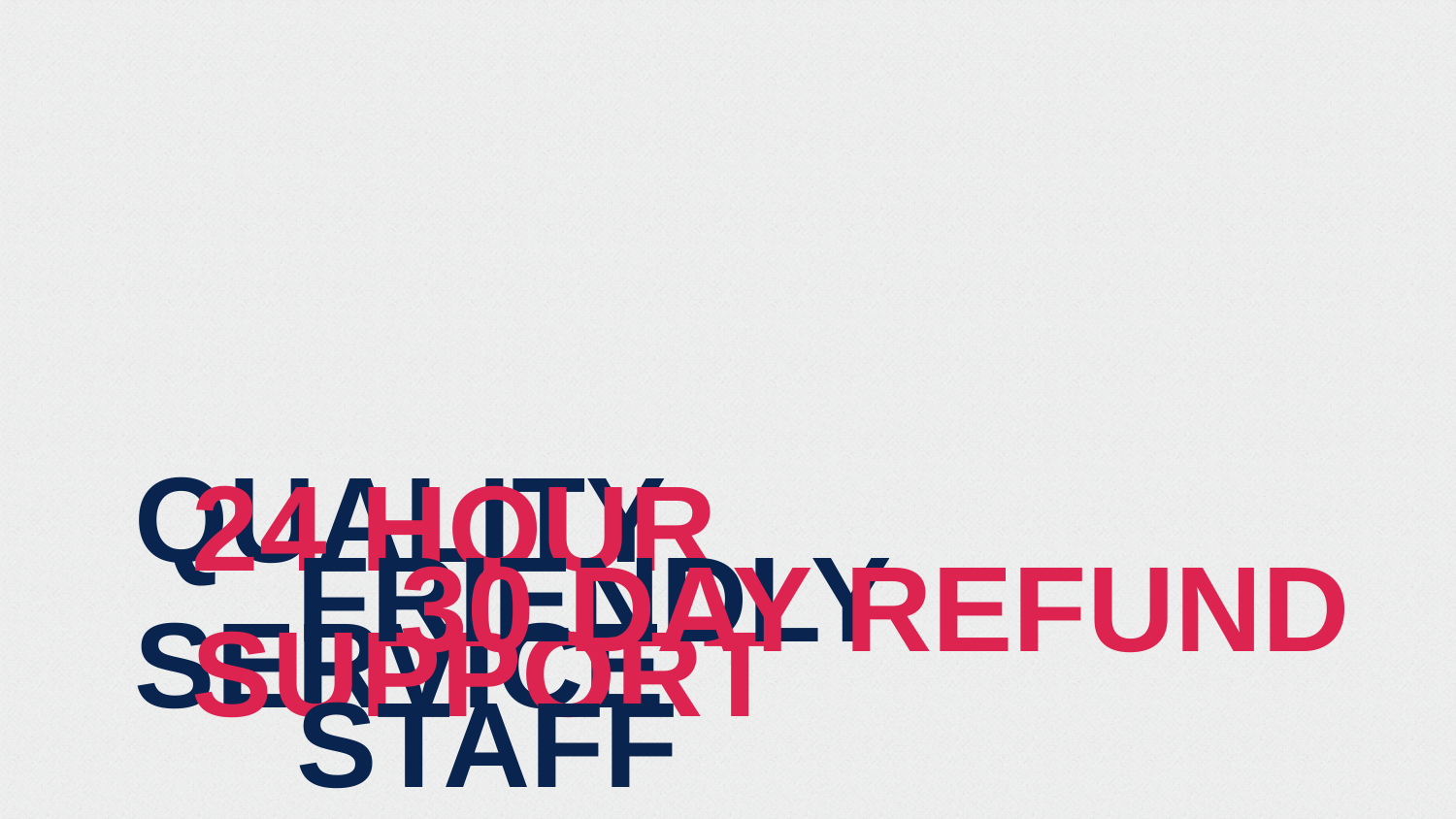

QUALITY SERVICE
24 HOUR SUPPORT
FRIENDLY STAFF
30 DAY REFUND